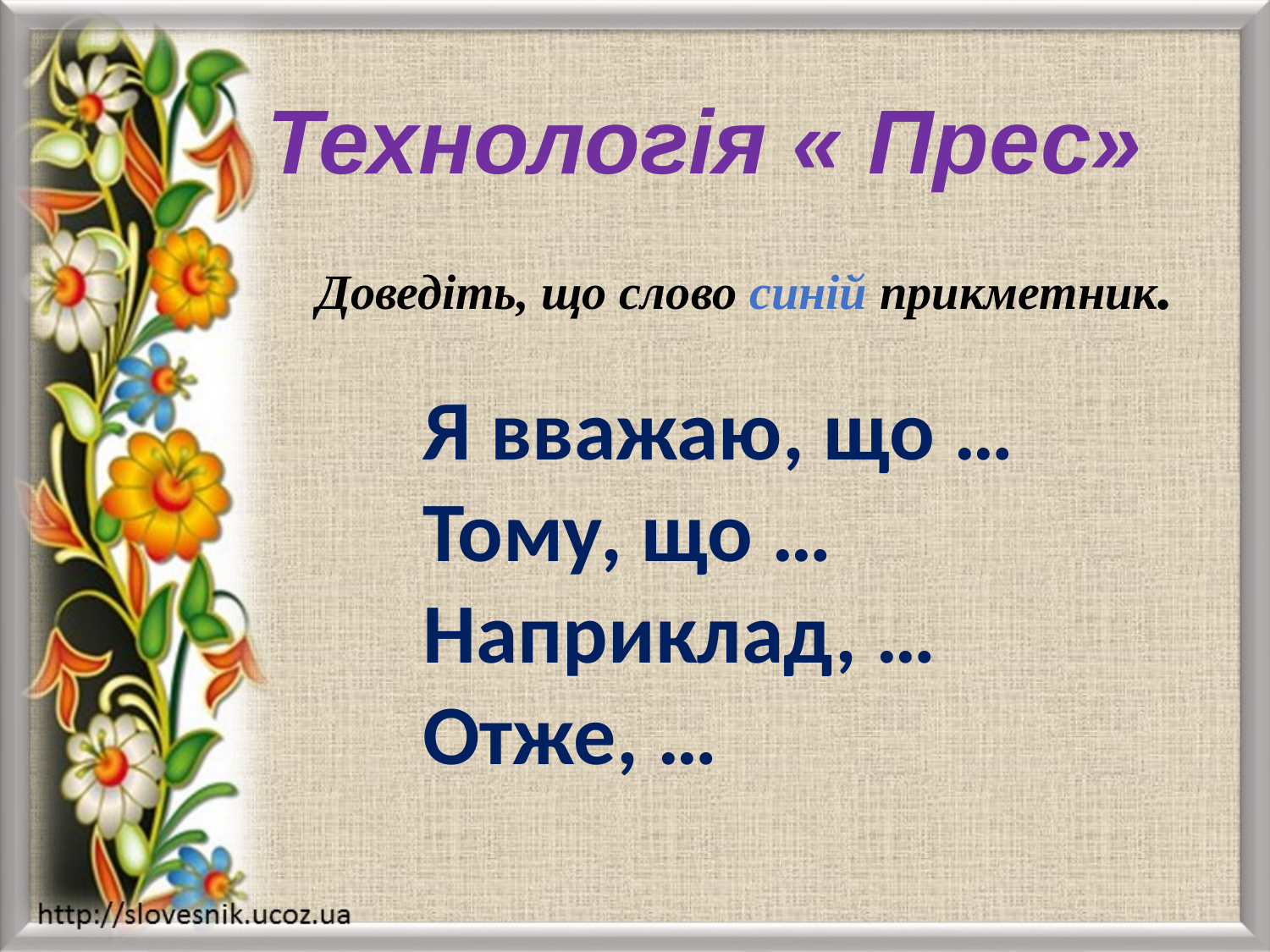

# Технологія « Прес»
     Доведіть, що слово синій прикметник.
 Я вважаю, що …
 Тому, що …
 Наприклад, …
 Отже, …